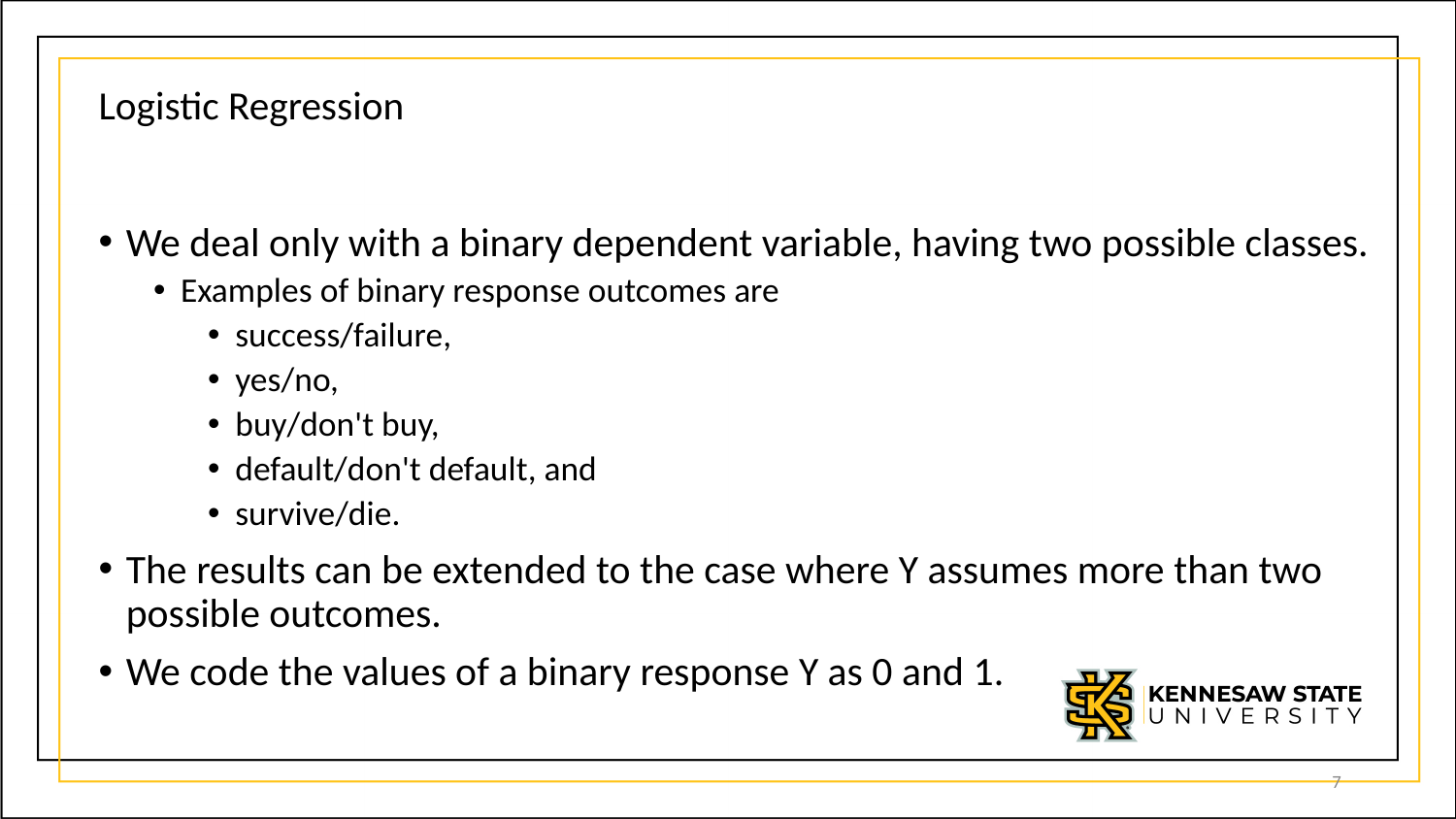

# Logistic Regression
We deal only with a binary dependent variable, having two possible classes.
Examples of binary response outcomes are
success/failure,
yes/no,
buy/don't buy,
default/don't default, and
survive/die.
The results can be extended to the case where Y assumes more than two possible outcomes.
We code the values of a binary response Y as 0 and 1.
7